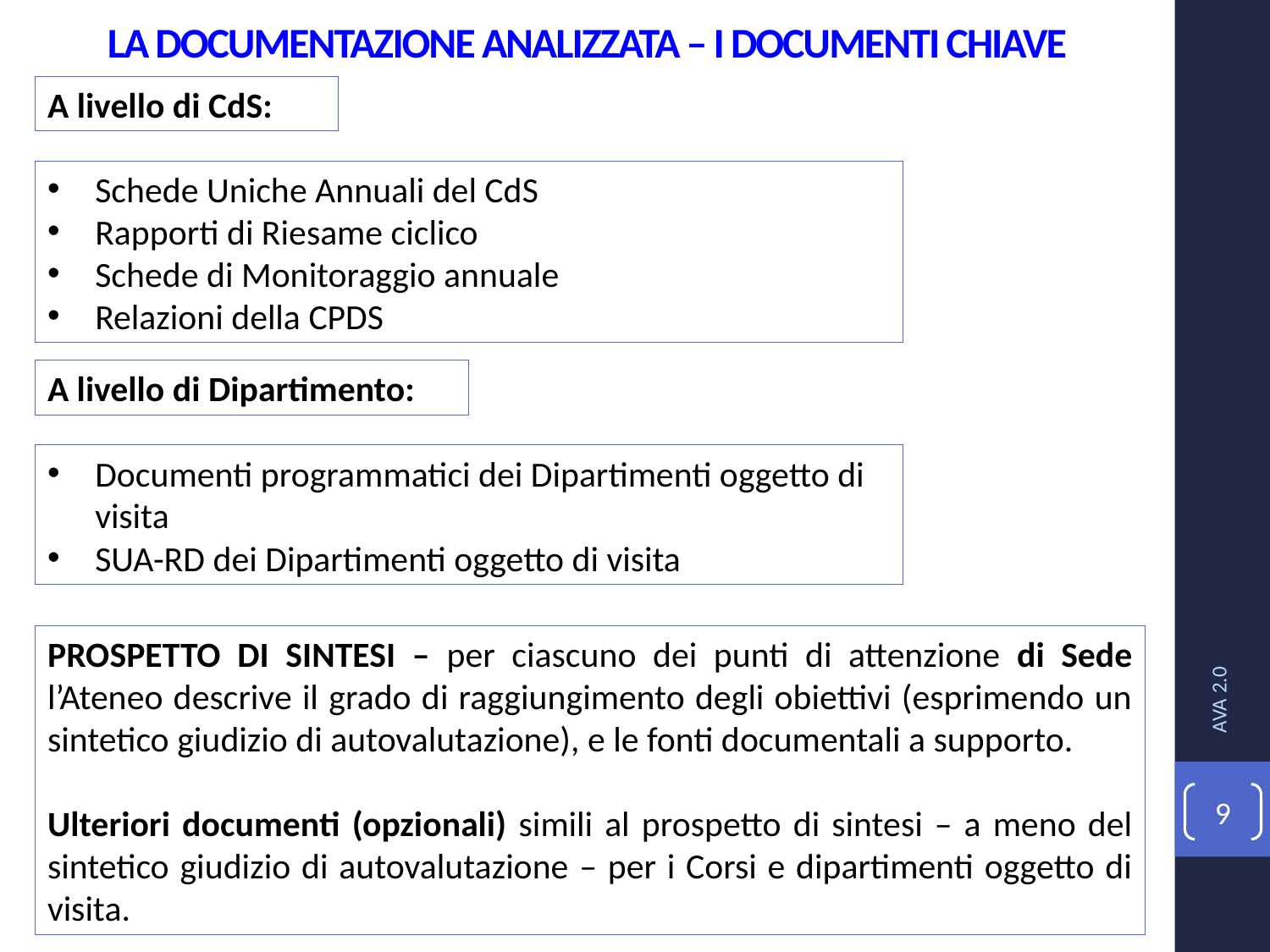

# LA DOCUMENTAZIONE ANALIZZATA – I DOCUMENTI CHIAVE
A livello di CdS:
Schede Uniche Annuali del CdS
Rapporti di Riesame ciclico
Schede di Monitoraggio annuale
Relazioni della CPDS
A livello di Dipartimento:
Documenti programmatici dei Dipartimenti oggetto di visita
SUA-RD dei Dipartimenti oggetto di visita
AVA 2.0
PROSPETTO DI SINTESI – per ciascuno dei punti di attenzione di Sede l’Ateneo descrive il grado di raggiungimento degli obiettivi (esprimendo un sintetico giudizio di autovalutazione), e le fonti documentali a supporto.

Ulteriori documenti (opzionali) simili al prospetto di sintesi – a meno del sintetico giudizio di autovalutazione – per i Corsi e dipartimenti oggetto di visita.
9